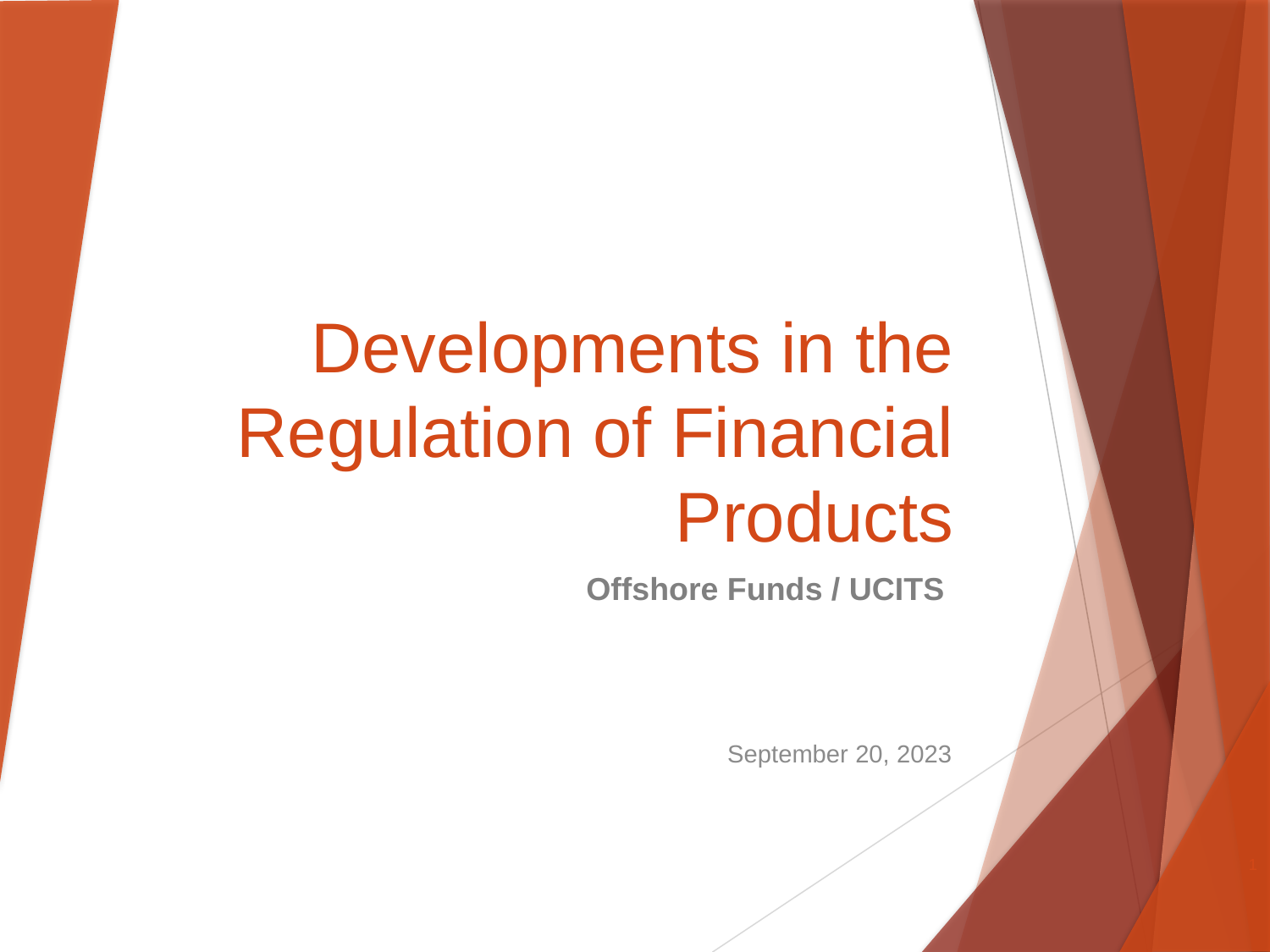

# Developments in the Regulation of Financial Products
Offshore Funds / UCITS
September 20, 2023
1